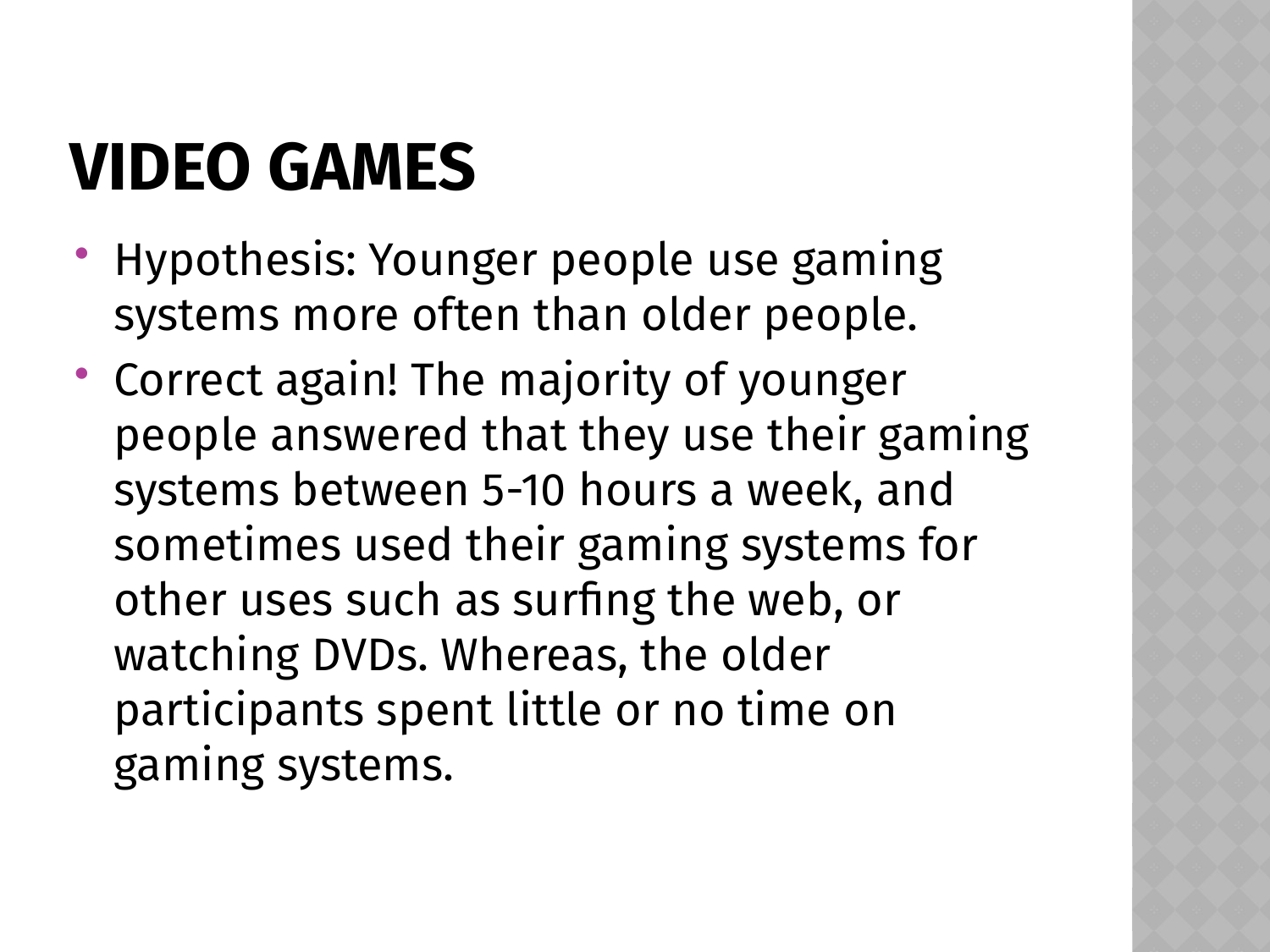

# Video games
Hypothesis: Younger people use gaming systems more often than older people.
Correct again! The majority of younger people answered that they use their gaming systems between 5-10 hours a week, and sometimes used their gaming systems for other uses such as surfing the web, or watching DVDs. Whereas, the older participants spent little or no time on gaming systems.